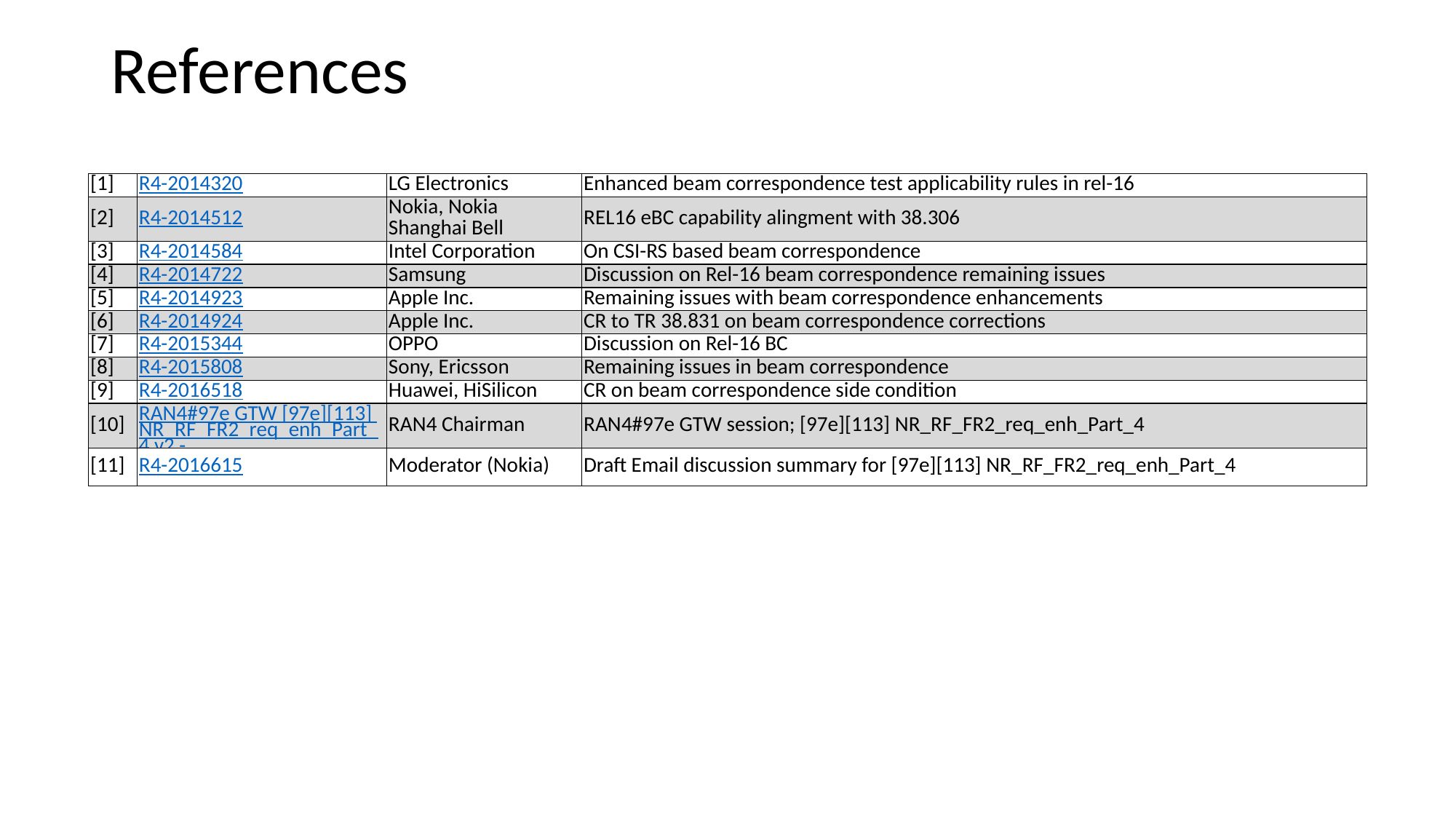

References
| [1] | R4-2014320 | LG Electronics | Enhanced beam correspondence test applicability rules in rel-16 |
| --- | --- | --- | --- |
| [2] | R4-2014512 | Nokia, Nokia Shanghai Bell | REL16 eBC capability alingment with 38.306 |
| [3] | R4-2014584 | Intel Corporation | On CSI-RS based beam correspondence |
| [4] | R4-2014722 | Samsung | Discussion on Rel-16 beam correspondence remaining issues |
| [5] | R4-2014923 | Apple Inc. | Remaining issues with beam correspondence enhancements |
| [6] | R4-2014924 | Apple Inc. | CR to TR 38.831 on beam correspondence corrections |
| [7] | R4-2015344 | OPPO | Discussion on Rel-16 BC |
| [8] | R4-2015808 | Sony, Ericsson | Remaining issues in beam correspondence |
| [9] | R4-2016518 | Huawei, HiSilicon | CR on beam correspondence side condition |
| [10] | RAN4#97e GTW [97e][113] NR\_RF\_FR2\_req\_enh\_Part\_4 v2 - GTW.pptx | RAN4 Chairman | RAN4#97e GTW session; [97e][113] NR\_RF\_FR2\_req\_enh\_Part\_4 |
| [11] | R4-2016615 | Moderator (Nokia) | Draft Email discussion summary for [97e][113] NR\_RF\_FR2\_req\_enh\_Part\_4 |